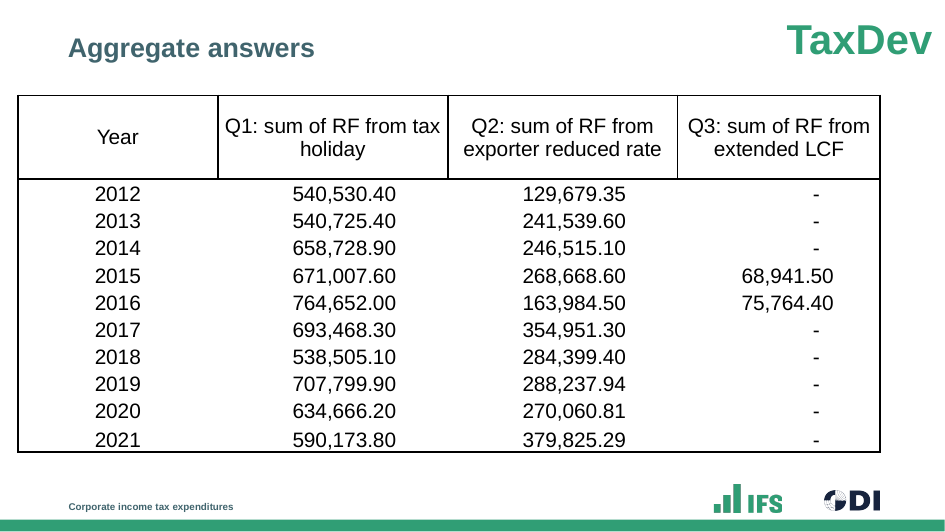

# Aggregate answers
| Year | Q1: sum of RF from tax holiday | Q2: sum of RF from exporter reduced rate | Q3: sum of RF from extended LCF |
| --- | --- | --- | --- |
| 2012 | 540,530.40 | 129,679.35 | - |
| 2013 | 540,725.40 | 241,539.60 | - |
| 2014 | 658,728.90 | 246,515.10 | - |
| 2015 | 671,007.60 | 268,668.60 | 68,941.50 |
| 2016 | 764,652.00 | 163,984.50 | 75,764.40 |
| 2017 | 693,468.30 | 354,951.30 | - |
| 2018 | 538,505.10 | 284,399.40 | - |
| 2019 | 707,799.90 | 288,237.94 | - |
| 2020 | 634,666.20 | 270,060.81 | - |
| 2021 | 590,173.80 | 379,825.29 | - |
Corporate income tax expenditures